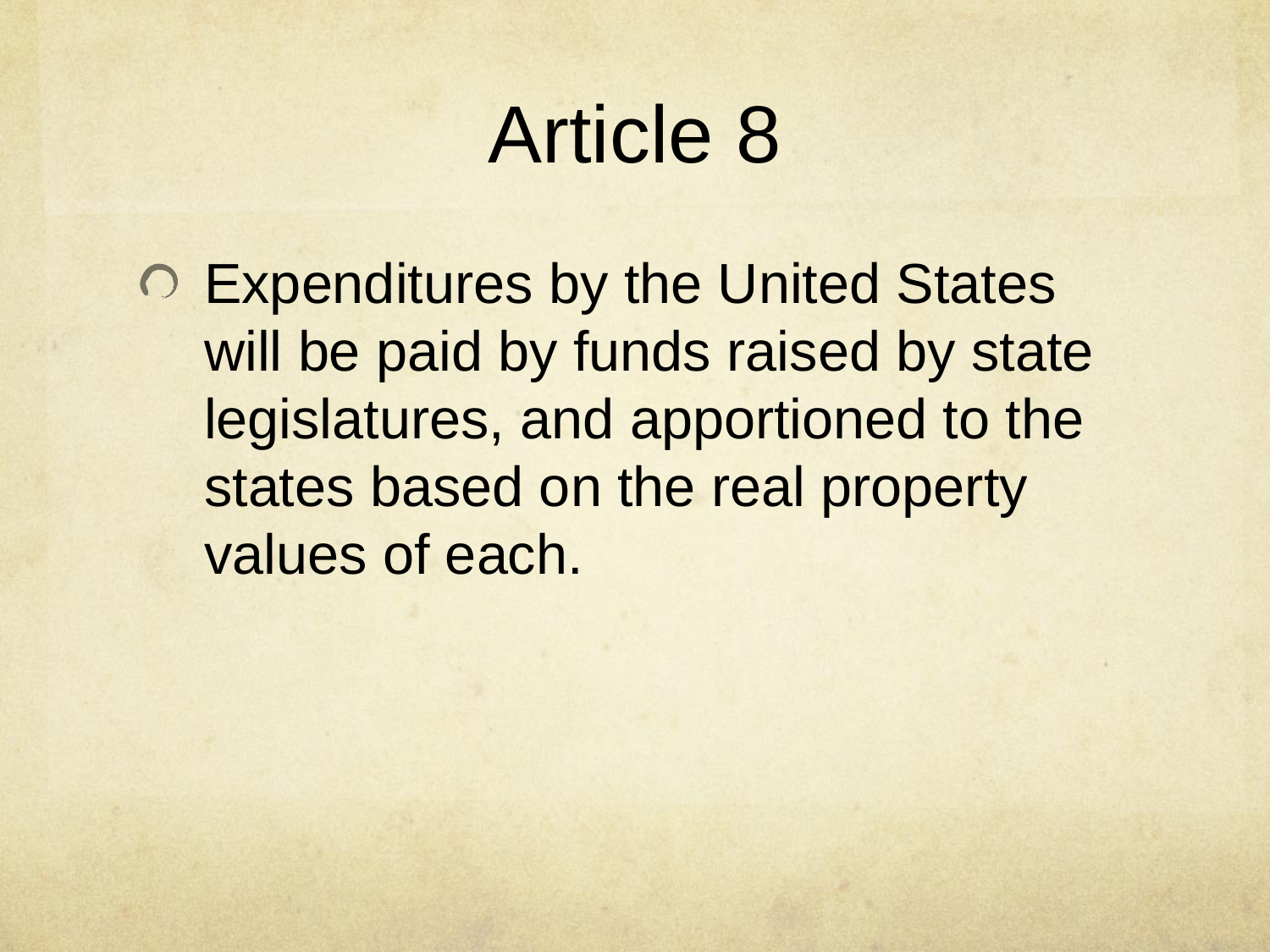

# Article 8
Expenditures by the United States will be paid by funds raised by state legislatures, and apportioned to the states based on the real property values of each.